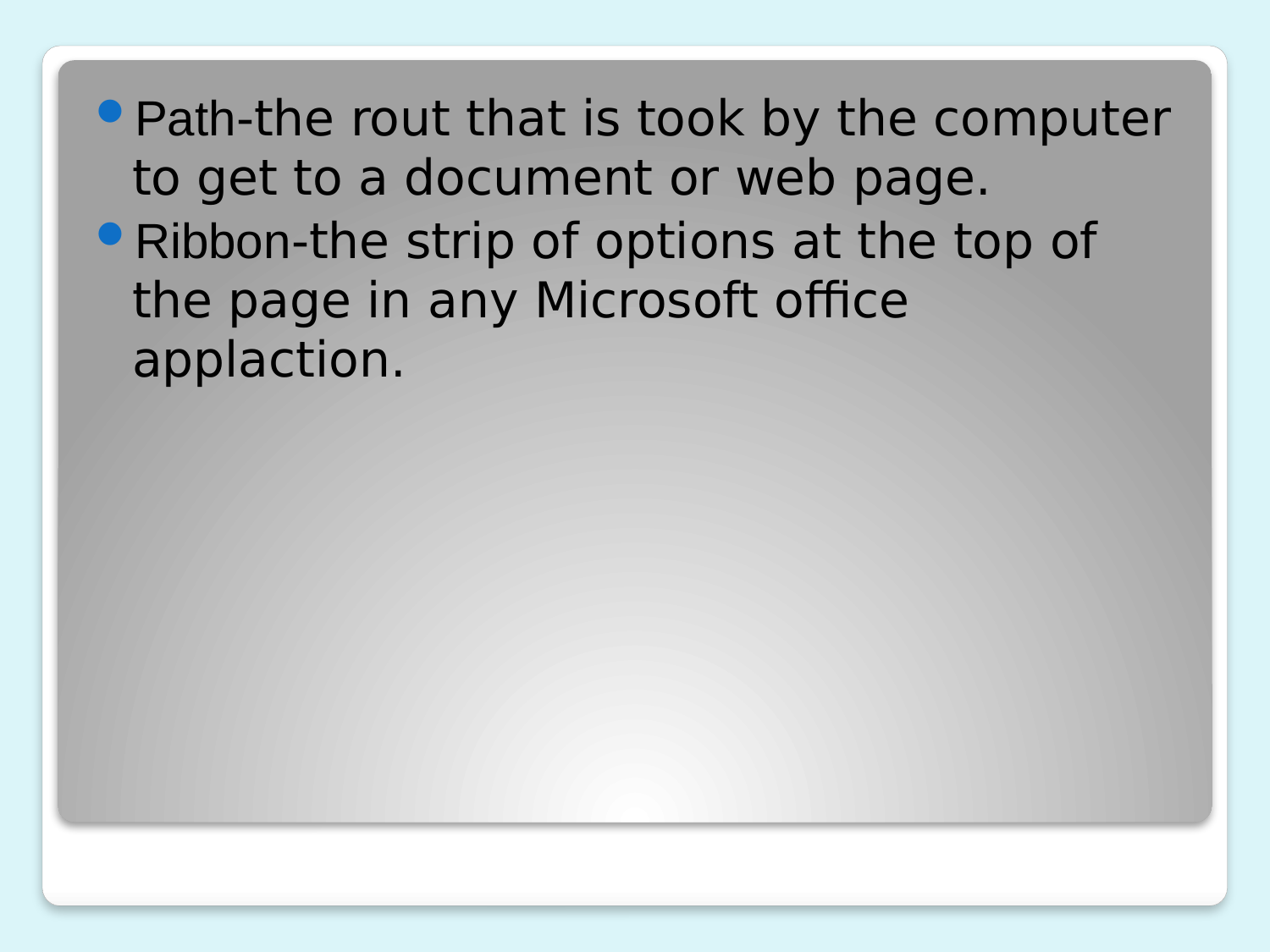

Path-the rout that is took by the computer to get to a document or web page.
Ribbon-the strip of options at the top of the page in any Microsoft office applaction.

#